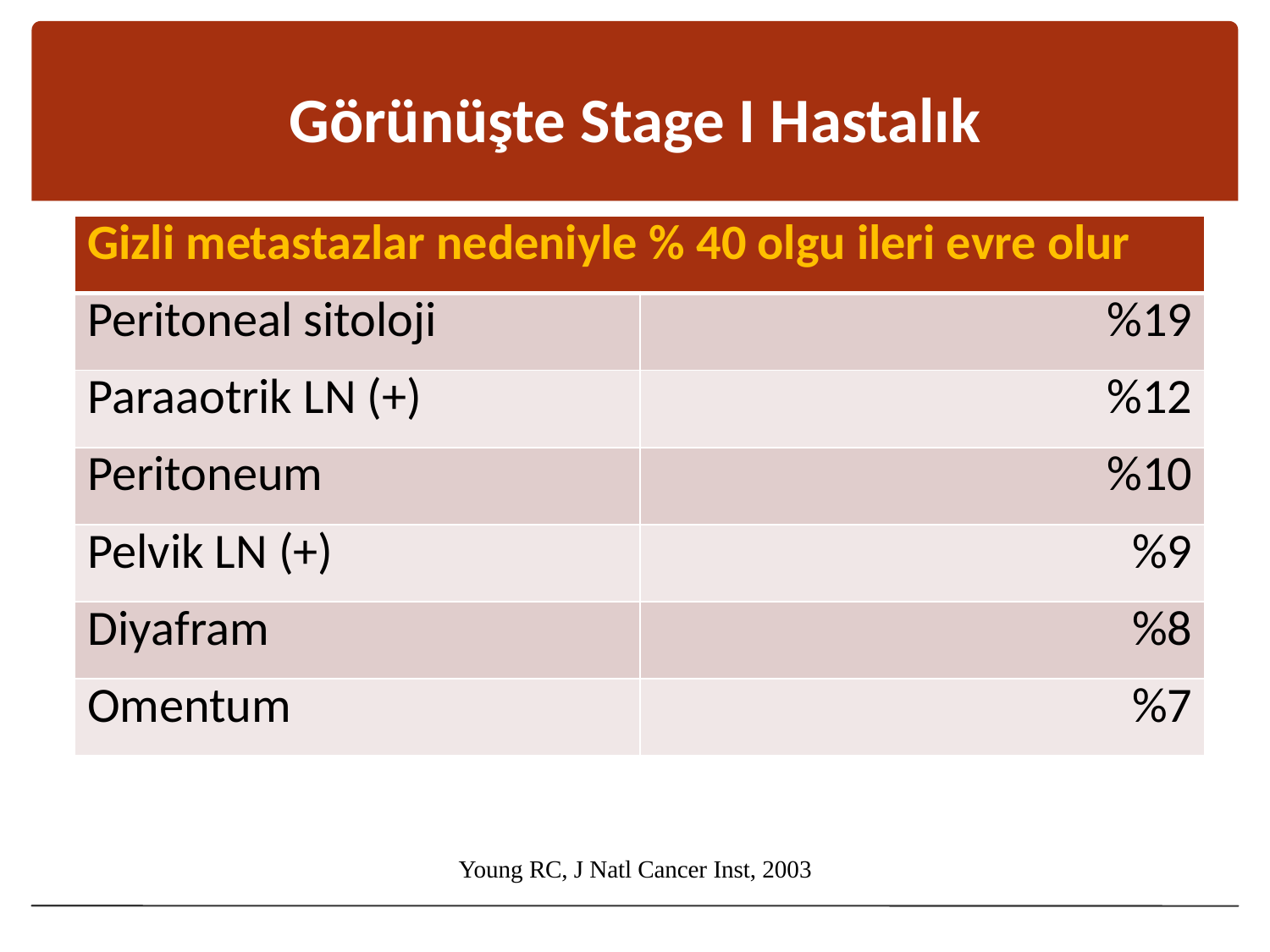

# Görünüşte Stage I Hastalık
| Gizli metastazlar nedeniyle % 40 olgu ileri evre olur |  |
| --- | --- |
| Peritoneal sitoloji | %19 |
| Paraaotrik LN (+) | %12 |
| Peritoneum | %10 |
| Pelvik LN (+) | %9 |
| Diyafram | %8 |
| Omentum | %7 |
Young RC, J Natl Cancer Inst, 2003